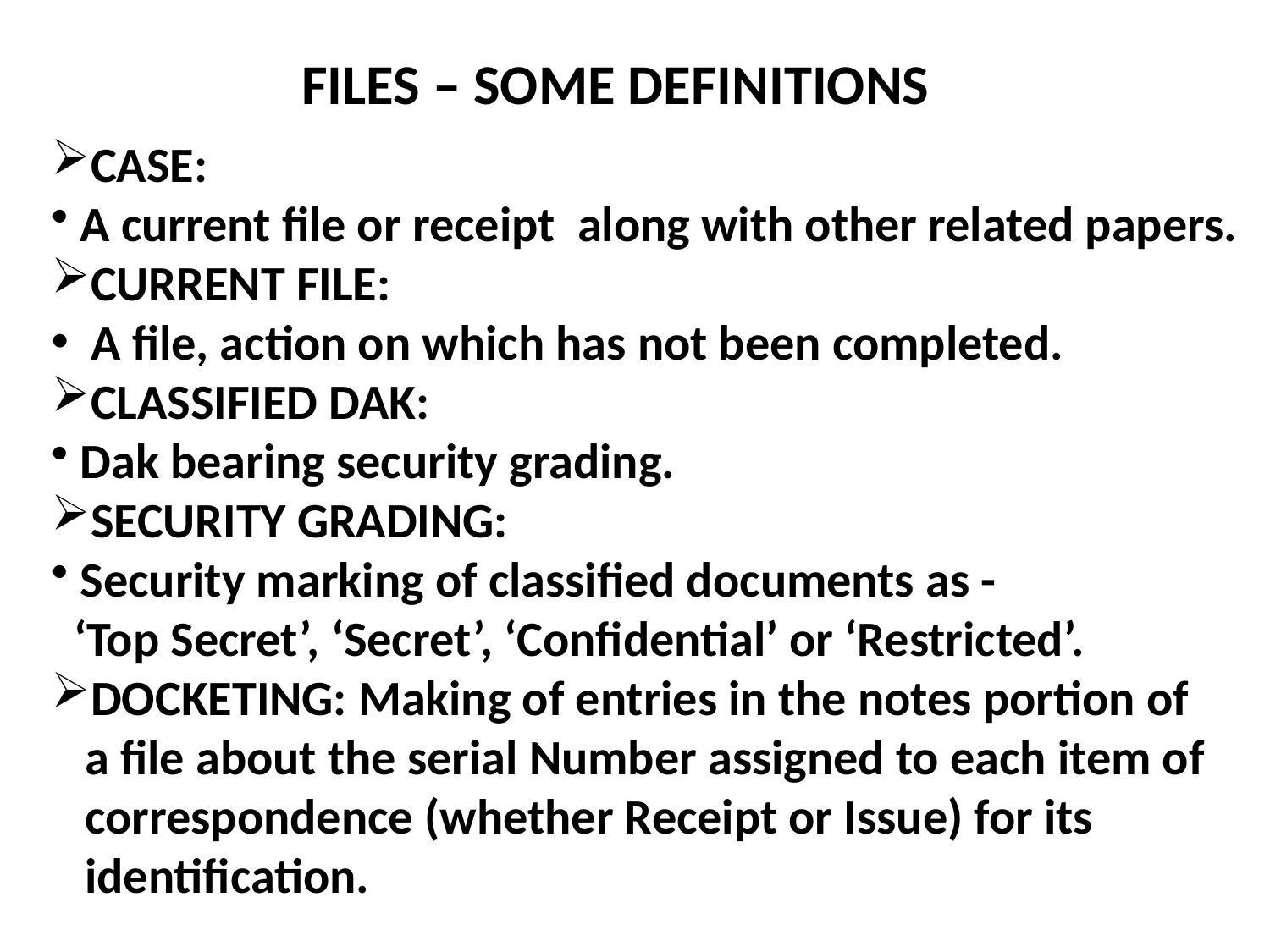

FILES – SOME DEFINITIONS

CASE:
 A current file or receipt  along with other related papers.
CURRENT FILE:
  A file, action on which has not been completed.
CLASSIFIED DAK:
 Dak bearing security grading.
SECURITY GRADING:
 Security marking of classified documents as -
  ‘Top Secret’, ‘Secret’, ‘Confidential’ or ‘Restricted’.
DOCKETING: Making of entries in the notes portion of
   a file about the serial Number assigned to each item of
   correspondence (whether Receipt or Issue) for its
   identification.